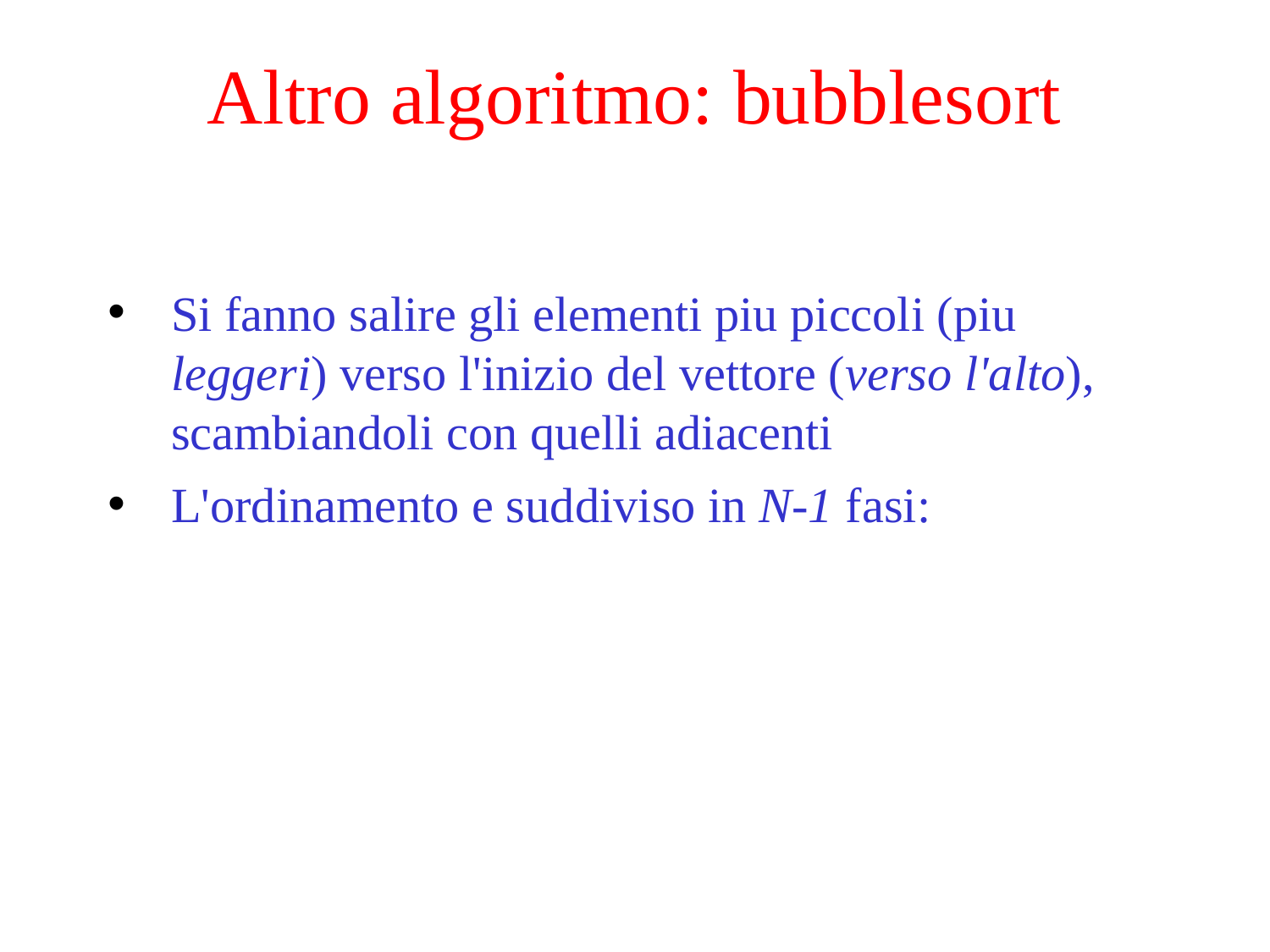

# Altro algoritmo: bubblesort
Si fanno salire gli elementi piu piccoli (piu leggeri) verso l'inizio del vettore (verso l'alto), scambiandoli con quelli adiacenti
L'ordinamento e suddiviso in N-1 fasi: